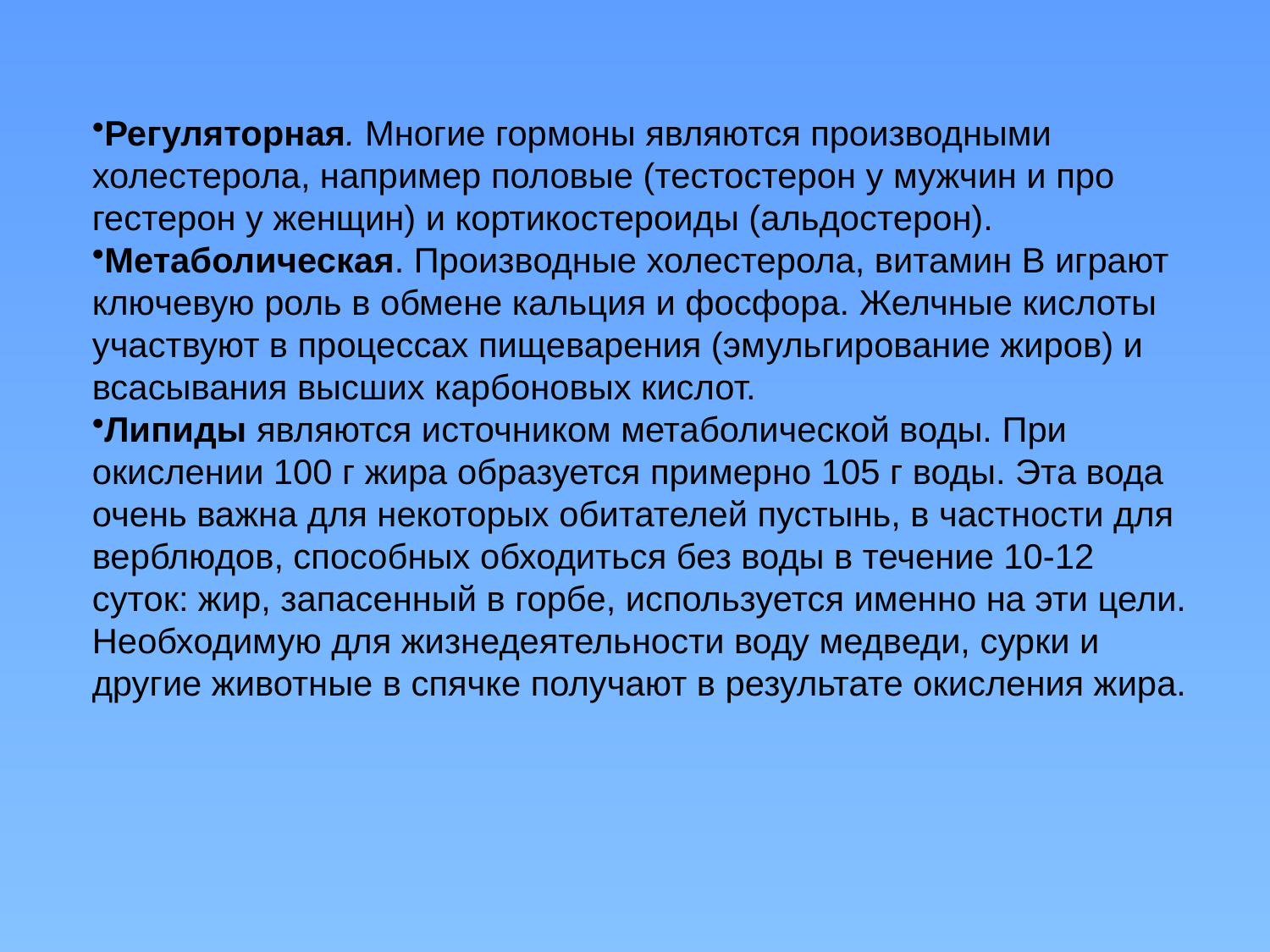

Регуляторная. Многие гормоны являются производными холестерола, например половые (тестостерон у мужчин и про­гестерон у женщин) и кортикостероиды (альдостерон).
Метаболическая. Производные холестерола, витамин В играют ключевую роль в обмене кальция и фосфора. Желч­ные кислоты участвуют в процессах пищеварения (эмульги­рование жиров) и всасывания высших карбоновых кислот.
Липиды являются источником метаболической воды. При окислении 100 г жира образуется примерно 105 г воды. Эта вода очень важна для некоторых обитателей пустынь, в част­ности для верблюдов, способных обходиться без воды в тече­ние 10-12 суток: жир, запасенный в горбе, используется имен­но на эти цели. Необходимую для жизнедеятельности воду медведи, сурки и другие животные в спячке получают в ре­зультате окисления жира.